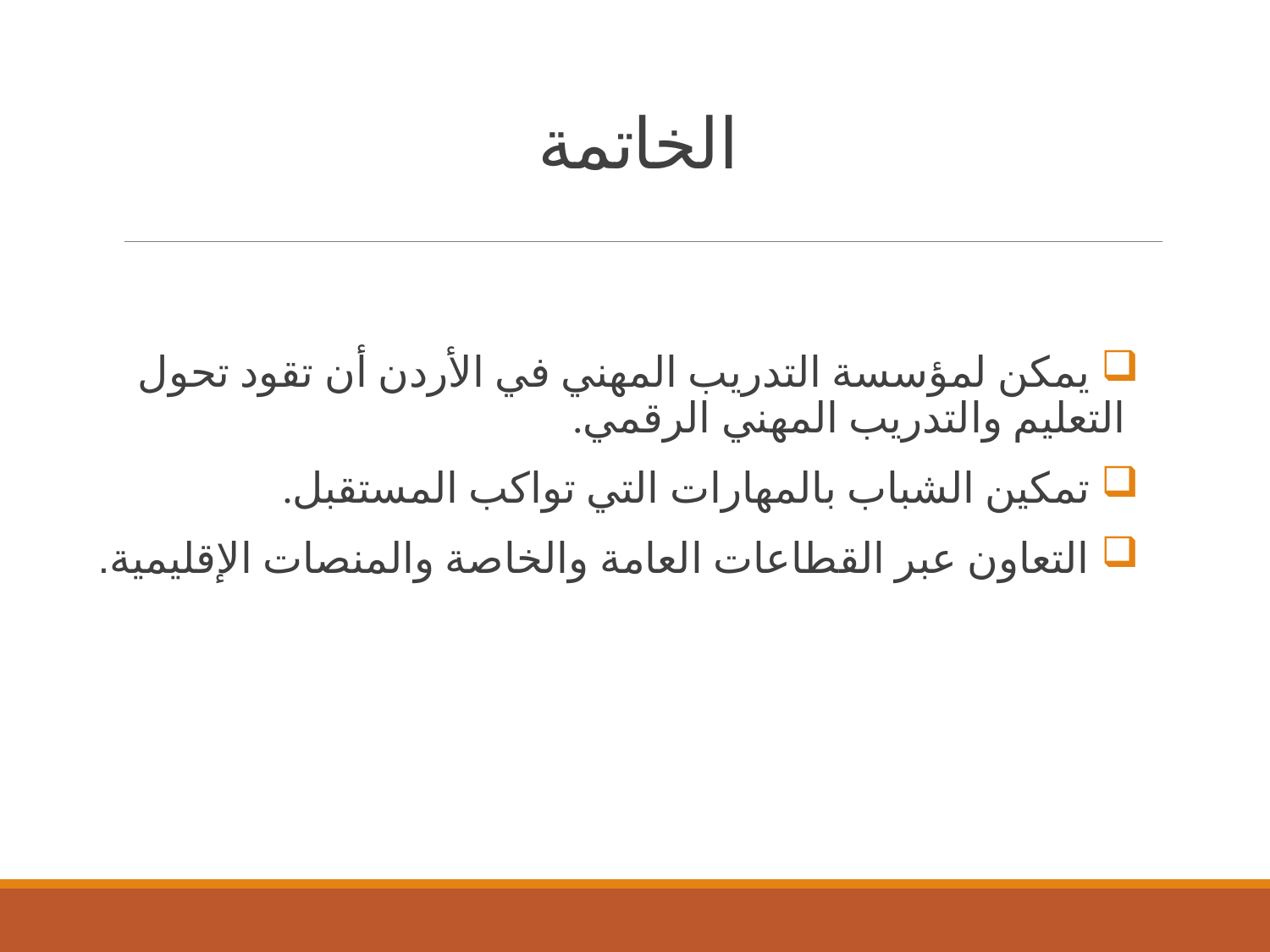

# الخاتمة
 يمكن لمؤسسة التدريب المهني في الأردن أن تقود تحول التعليم والتدريب المهني الرقمي.
 تمكين الشباب بالمهارات التي تواكب المستقبل.
 التعاون عبر القطاعات العامة والخاصة والمنصات الإقليمية.